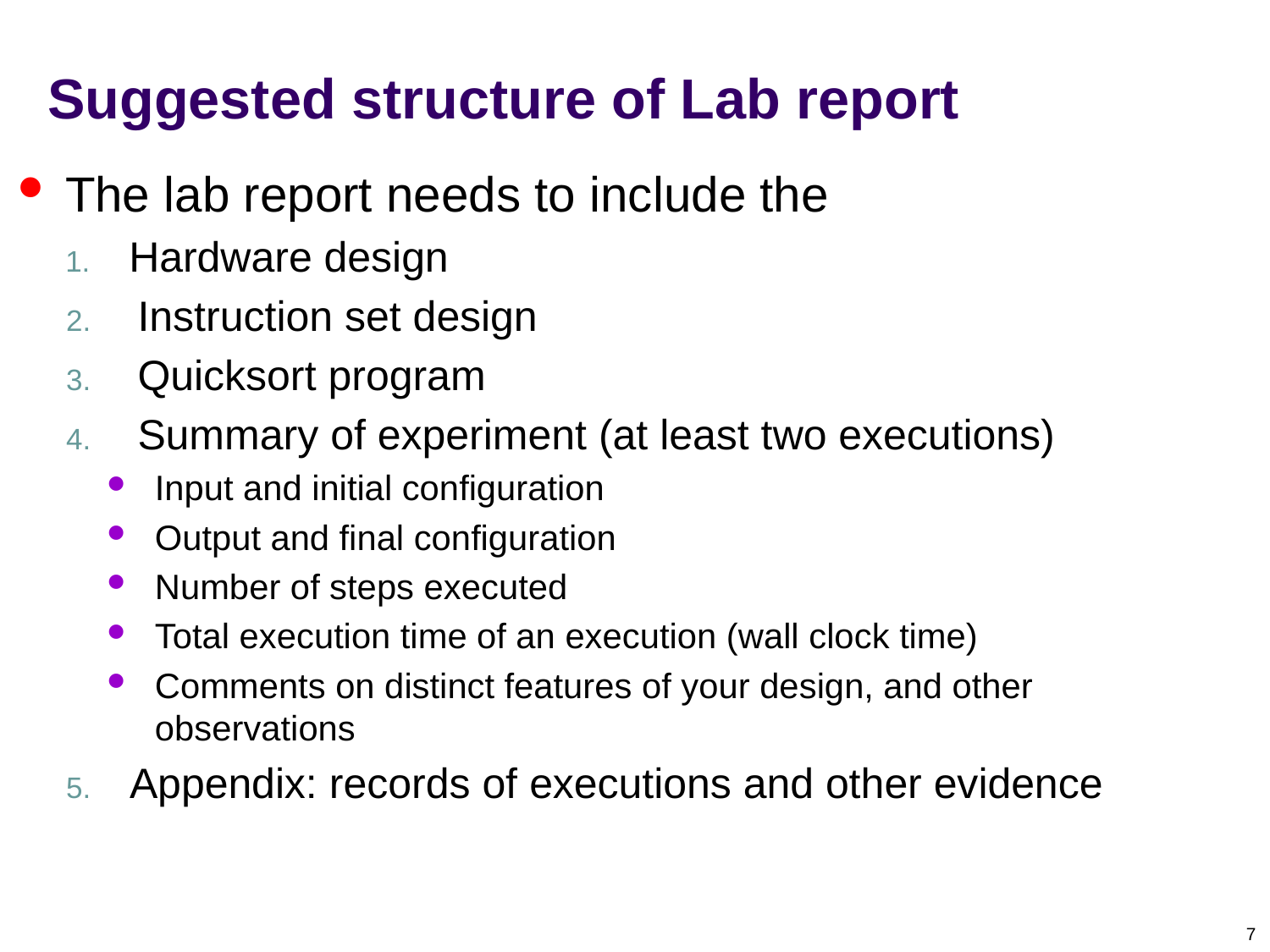

# Suggested structure of Lab report
The lab report needs to include the
Hardware design
Instruction set design
Quicksort program
Summary of experiment (at least two executions)
Input and initial configuration
Output and final configuration
Number of steps executed
Total execution time of an execution (wall clock time)
Comments on distinct features of your design, and other observations
Appendix: records of executions and other evidence
7